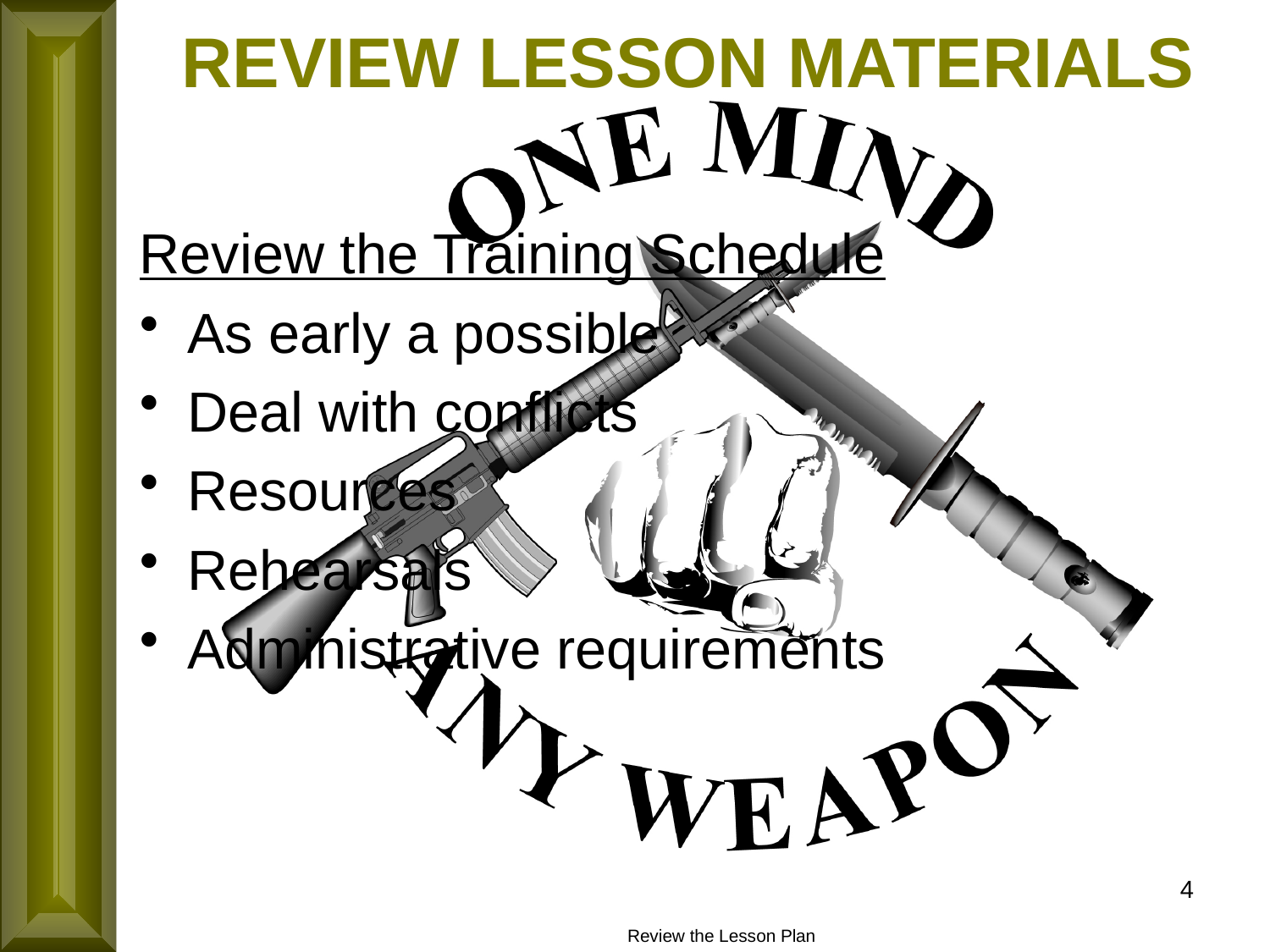

REVIEW LESSON MATERIALS
Review the Training Schedule
As early a possible
Deal with conflicts
Resources
Rehearsals
Administrative requirements
4
Review the Lesson Plan